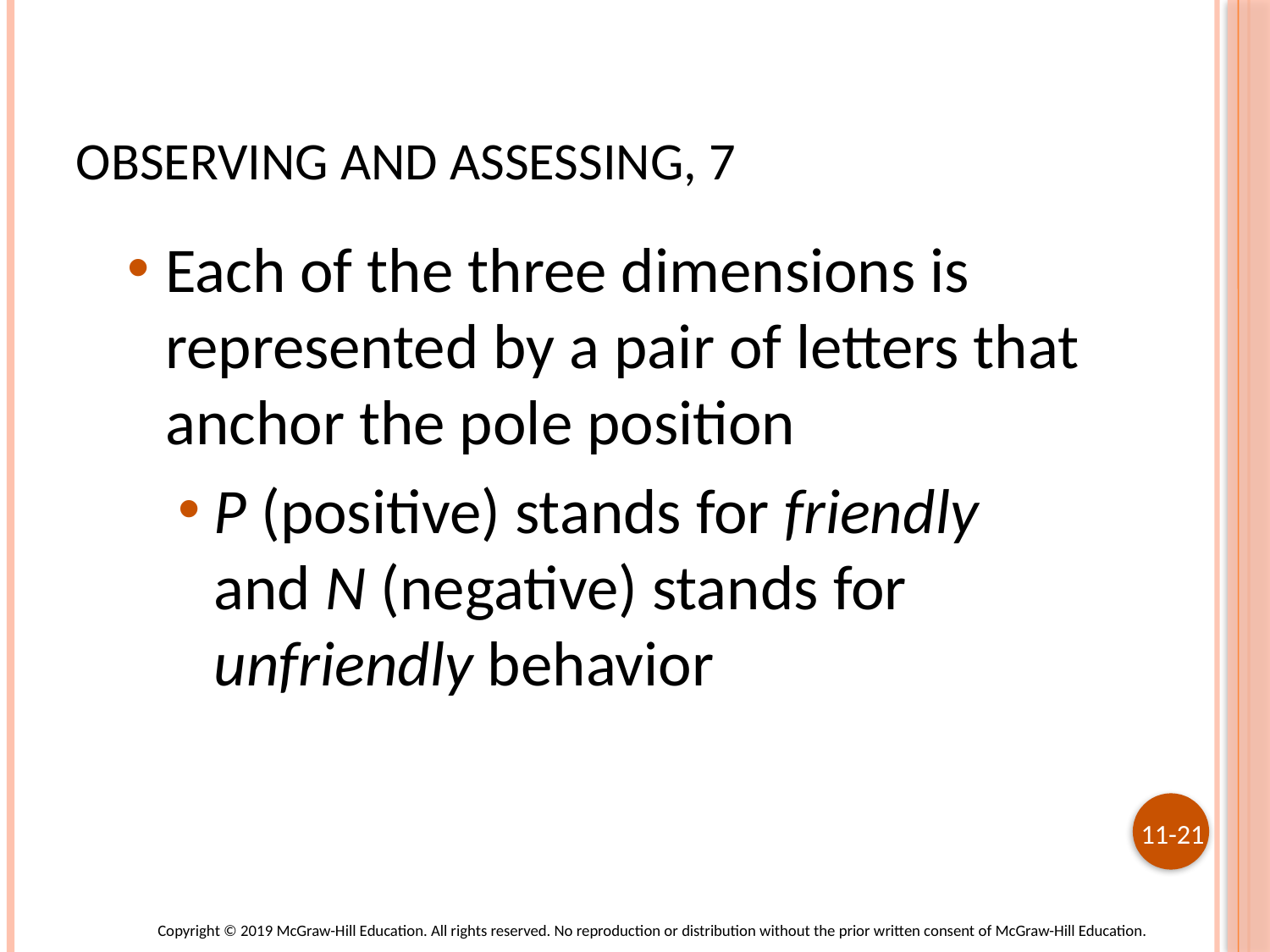

# Observing and Assessing, 7
Each of the three dimensions is represented by a pair of letters that anchor the pole position
P (positive) stands for friendly and N (negative) stands for unfriendly behavior